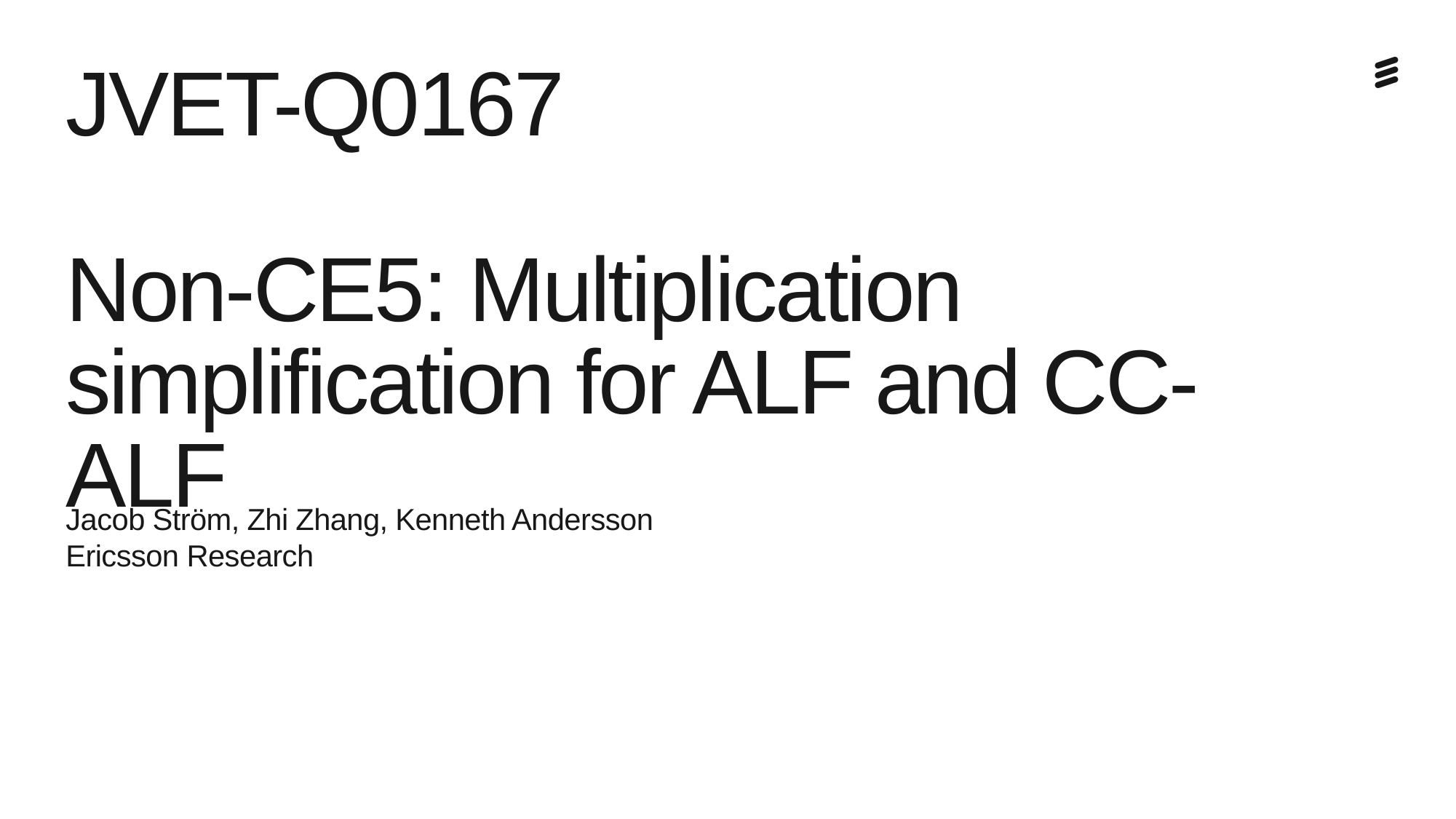

# JVET-Q0167 Non-CE5: Multiplication simplification for ALF and CC-ALF
Jacob Ström, Zhi Zhang, Kenneth Andersson
Ericsson Research